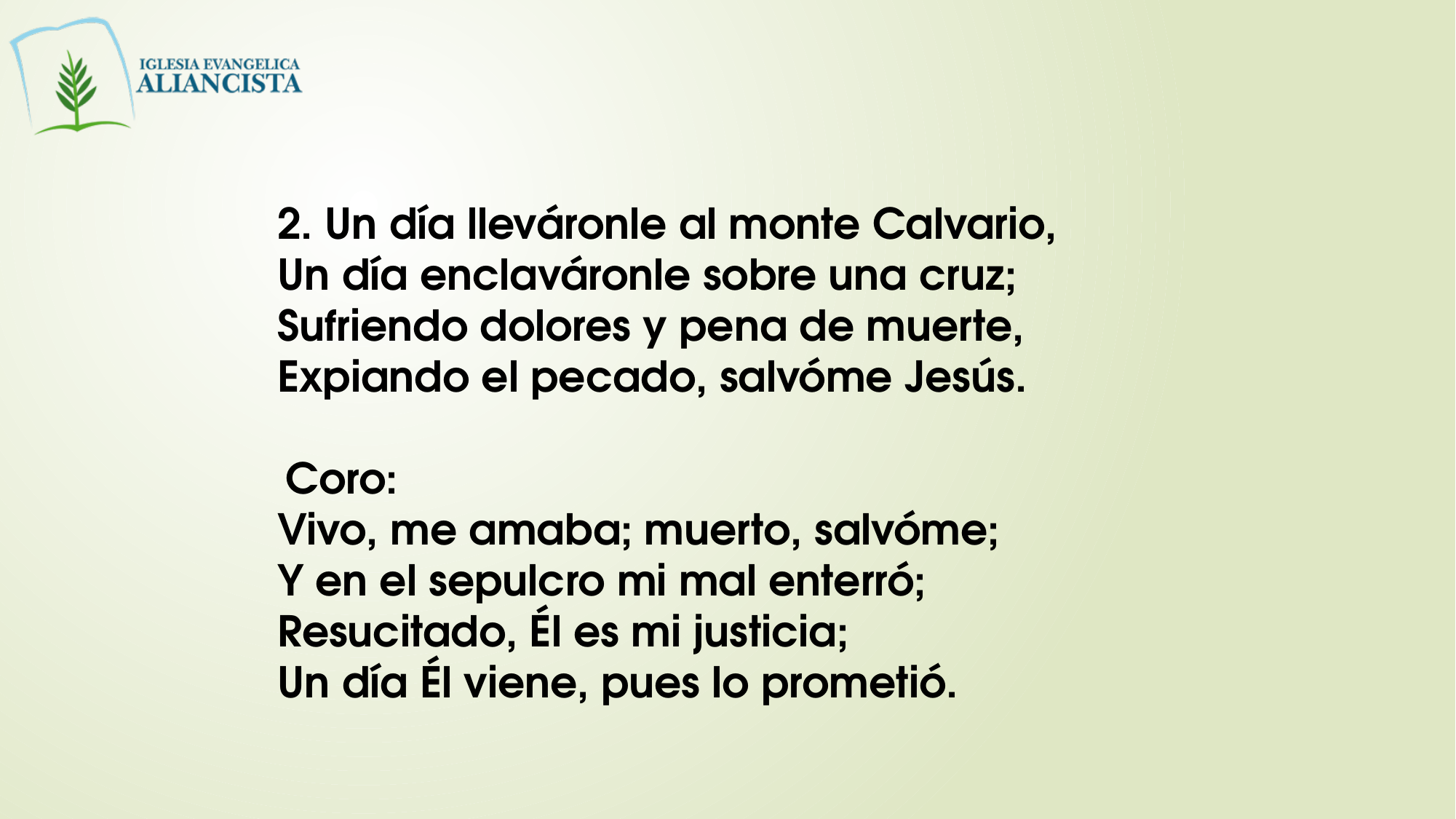

2. Un día lleváronle al monte Calvario,
Un día enclaváronle sobre una cruz;
Sufriendo dolores y pena de muerte,
Expiando el pecado, salvóme Jesús.

 Coro:
Vivo, me amaba; muerto, salvóme;
Y en el sepulcro mi mal enterró;
Resucitado, Él es mi justicia;
Un día Él viene, pues lo prometió.